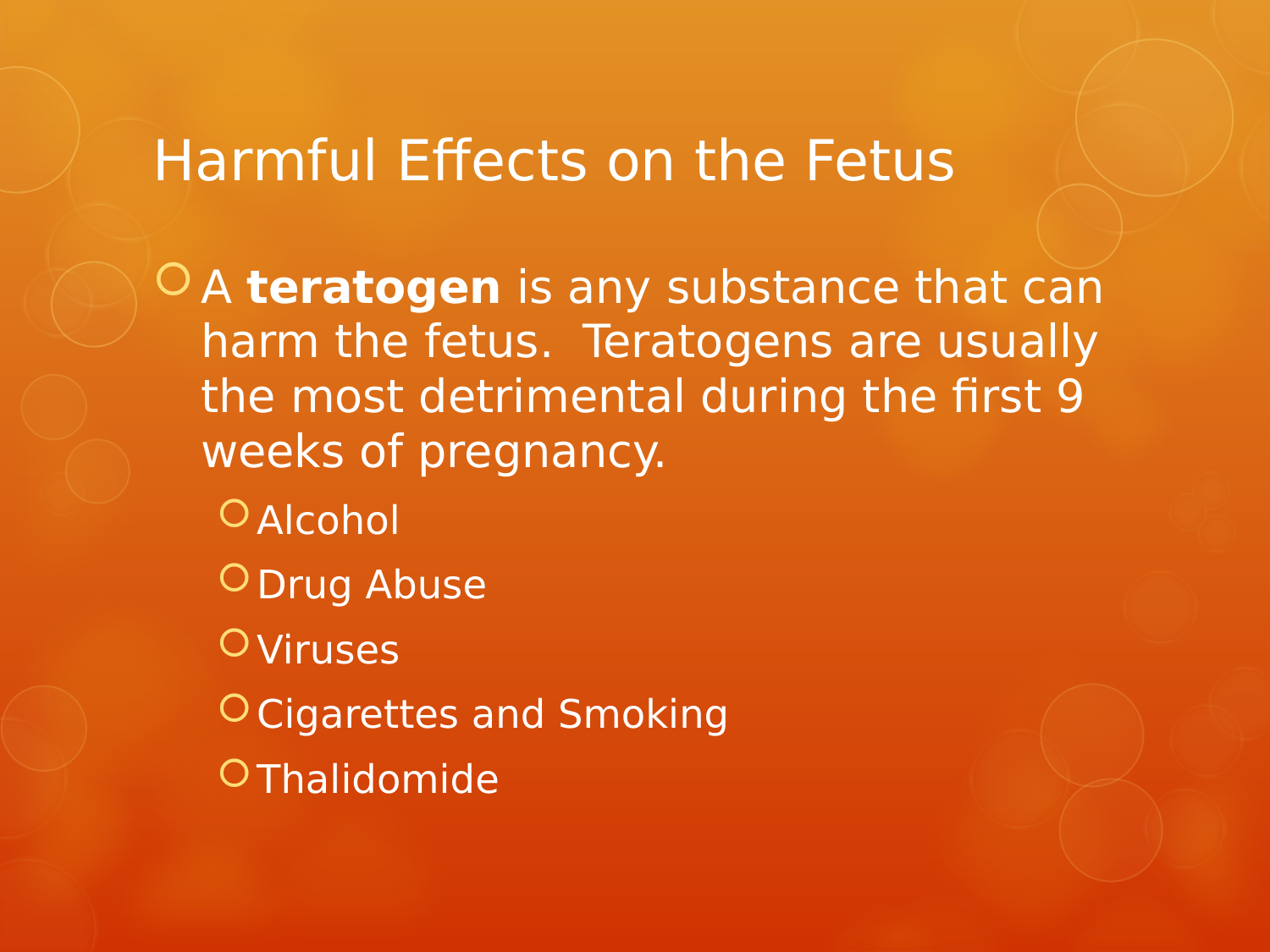

# Harmful Effects on the Fetus
A teratogen is any substance that can harm the fetus.  Teratogens are usually the most detrimental during the first 9 weeks of pregnancy.
Alcohol
Drug Abuse
Viruses
Cigarettes and Smoking
Thalidomide